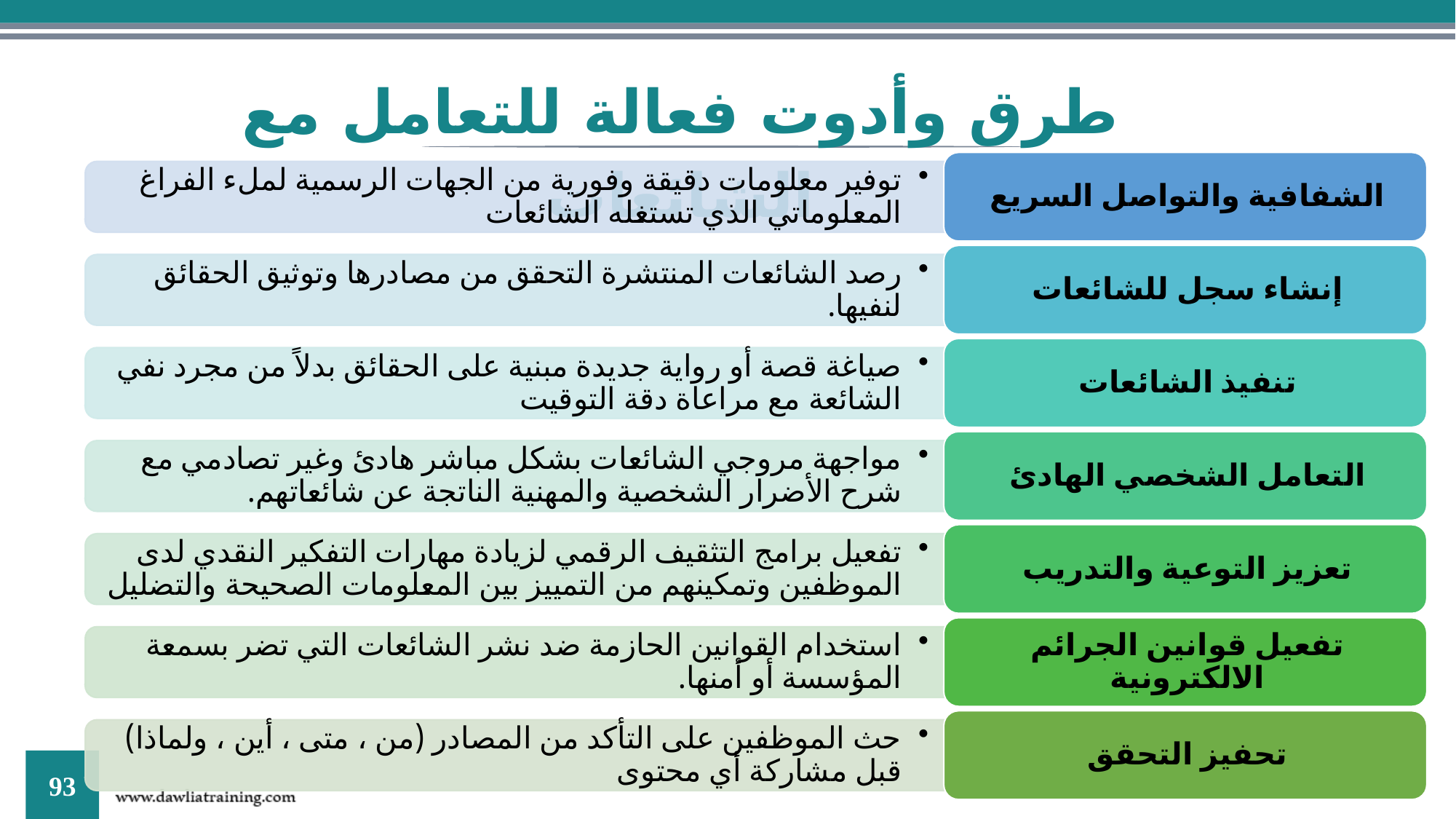

طرق وأدوت فعالة للتعامل مع الشائعات
توفير معلومات دقيقة وفورية من الجهات الرسمية لملء الفراغ المعلوماتي الذي تستغله الشائعات
الشفافية والتواصل السريع
رصد الشائعات المنتشرة التحقق من مصادرها وتوثيق الحقائق لنفيها.
إنشاء سجل للشائعات
صياغة قصة أو رواية جديدة مبنية على الحقائق بدلاً من مجرد نفي الشائعة مع مراعاة دقة التوقيت
تنفيذ الشائعات
مواجهة مروجي الشائعات بشكل مباشر هادئ وغير تصادمي مع شرح الأضرار الشخصية والمهنية الناتجة عن شائعاتهم.
التعامل الشخصي الهادئ
تفعيل برامج التثقيف الرقمي لزيادة مهارات التفكير النقدي لدى الموظفين وتمكينهم من التمييز بين المعلومات الصحيحة والتضليل
تعزيز التوعية والتدريب
استخدام القوانين الحازمة ضد نشر الشائعات التي تضر بسمعة المؤسسة أو أمنها.
تفعيل قوانين الجرائم الالكترونية
حث الموظفين على التأكد من المصادر (من ، متى ، أين ، ولماذا) قبل مشاركة أي محتوى
تحفيز التحقق